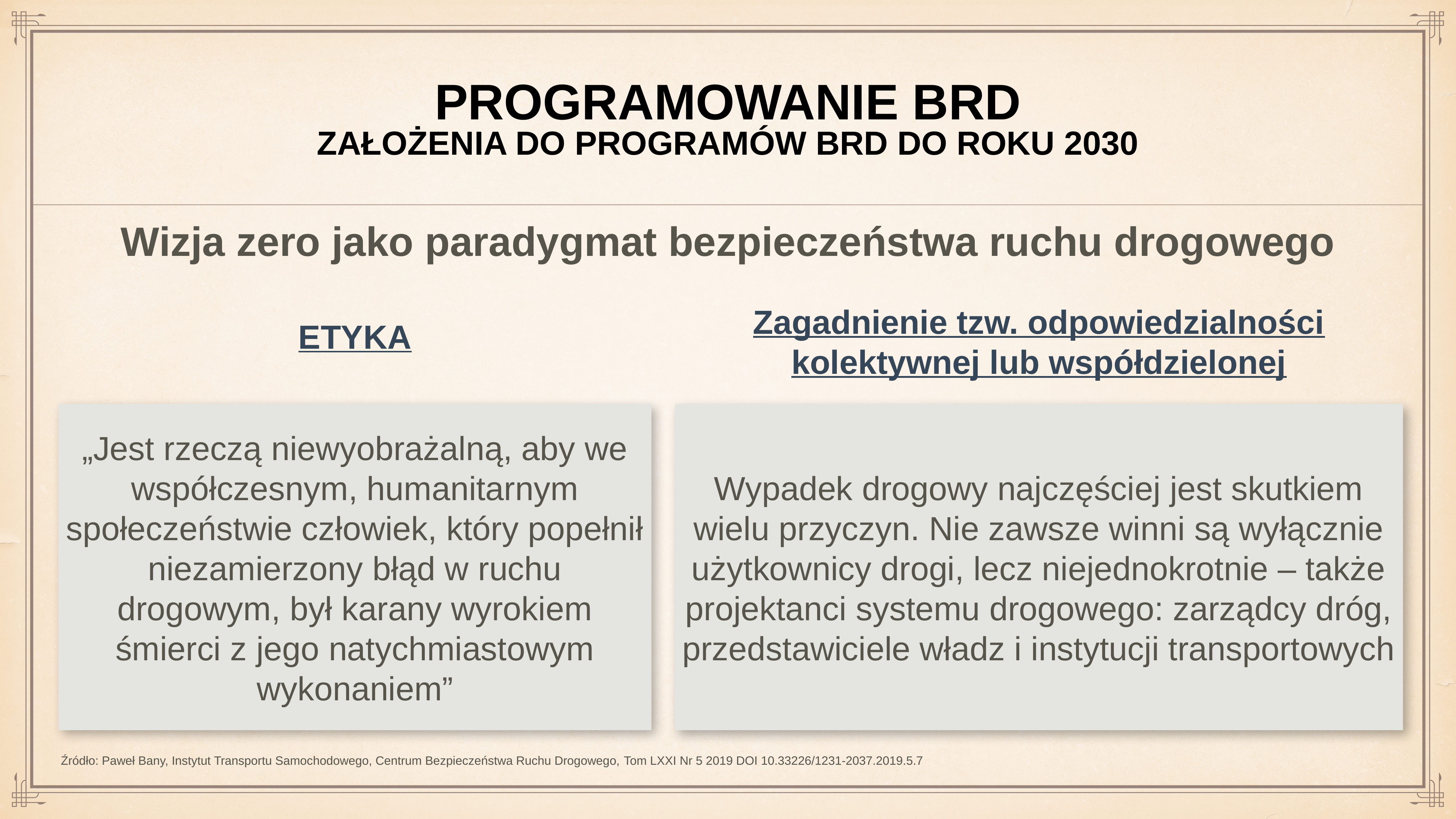

# PROGRAMOWANIE BRD założenia do programów brd do roku 2030
Wizja zero jako paradygmat bezpieczeństwa ruchu drogowego
Zagadnienie tzw. odpowiedzialności
kolektywnej lub współdzielonej
ETYKA
Wypadek drogowy najczęściej jest skutkiem wielu przyczyn. Nie zawsze winni są wyłącznie użytkownicy drogi, lecz niejednokrotnie – także projektanci systemu drogowego: zarządcy dróg, przedstawiciele władz i instytucji transportowych
„Jest rzeczą niewyobrażalną, aby we współczesnym, humanitarnym społeczeństwie człowiek, który popełnił niezamierzony błąd w ruchu drogowym, był karany wyrokiem śmierci z jego natychmiastowym wykonaniem”
Źródło: Paweł Bany, Instytut Transportu Samochodowego, Centrum Bezpieczeństwa Ruchu Drogowego, Tom LXXI Nr 5 2019 DOI 10.33226/1231-2037.2019.5.7